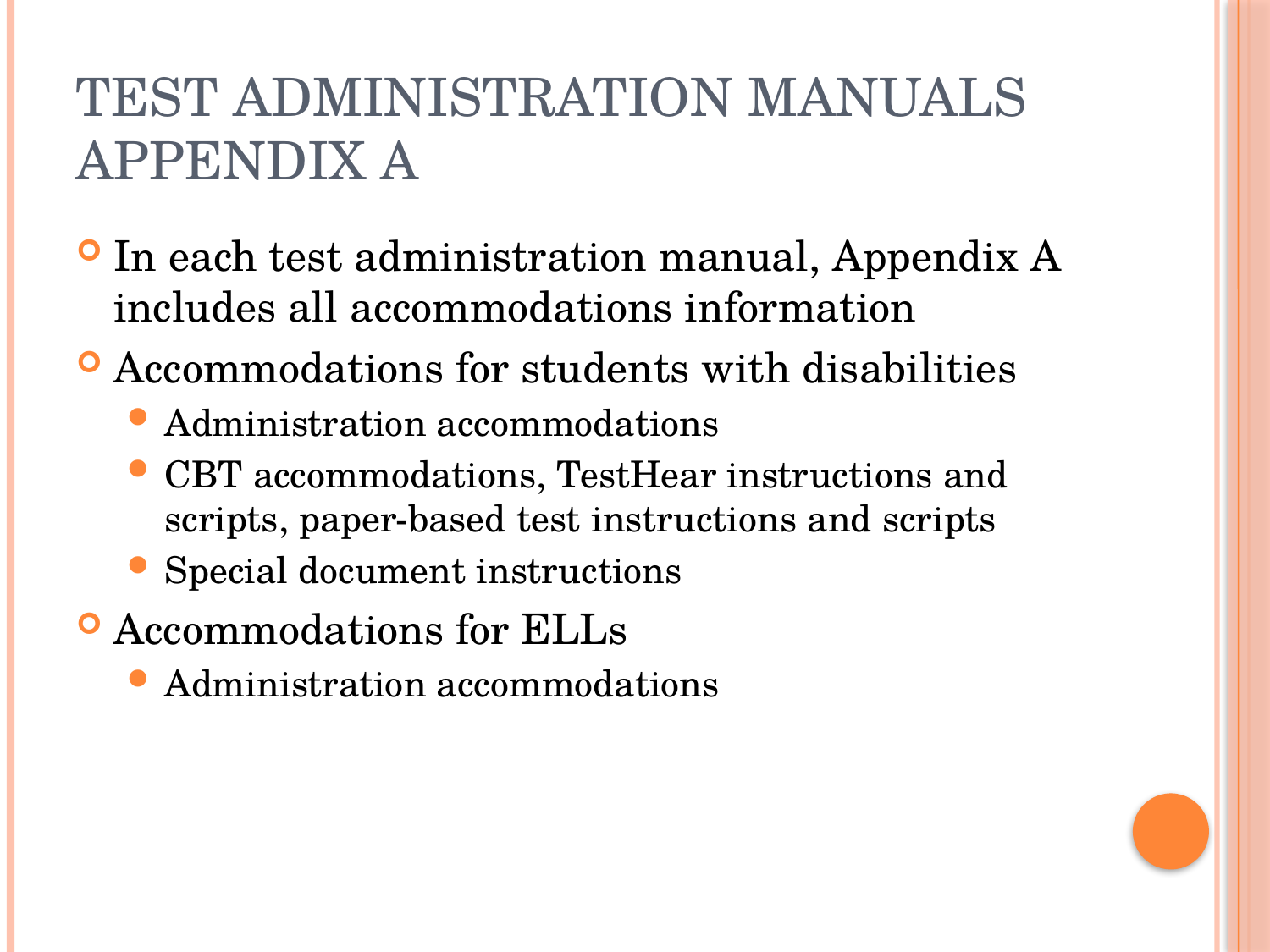

# Test Administration Manuals Appendix A
In each test administration manual, Appendix A includes all accommodations information
Accommodations for students with disabilities
Administration accommodations
CBT accommodations, TestHear instructions and scripts, paper-based test instructions and scripts
Special document instructions
Accommodations for ELLs
Administration accommodations